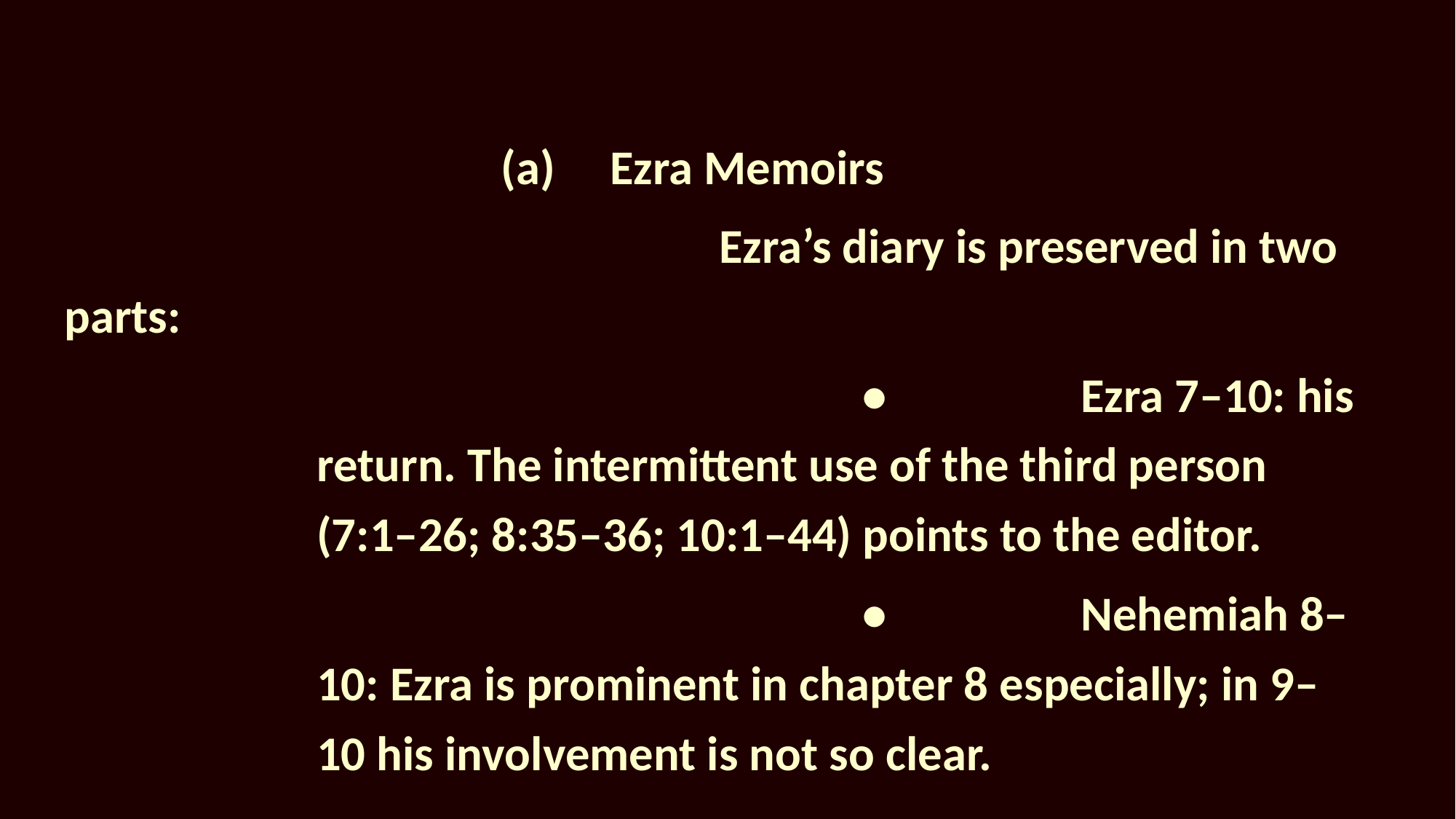

(a)	Ezra Memoirs
						Ezra’s diary is preserved in two parts:
						•		Ezra 7–10: his return. The intermittent use of the third person (7:1–26; 8:35–36; 10:1–44) points to the editor.
						•		Nehemiah 8–10: Ezra is prominent in chapter 8 especially; in 9–10 his involvement is not so clear.